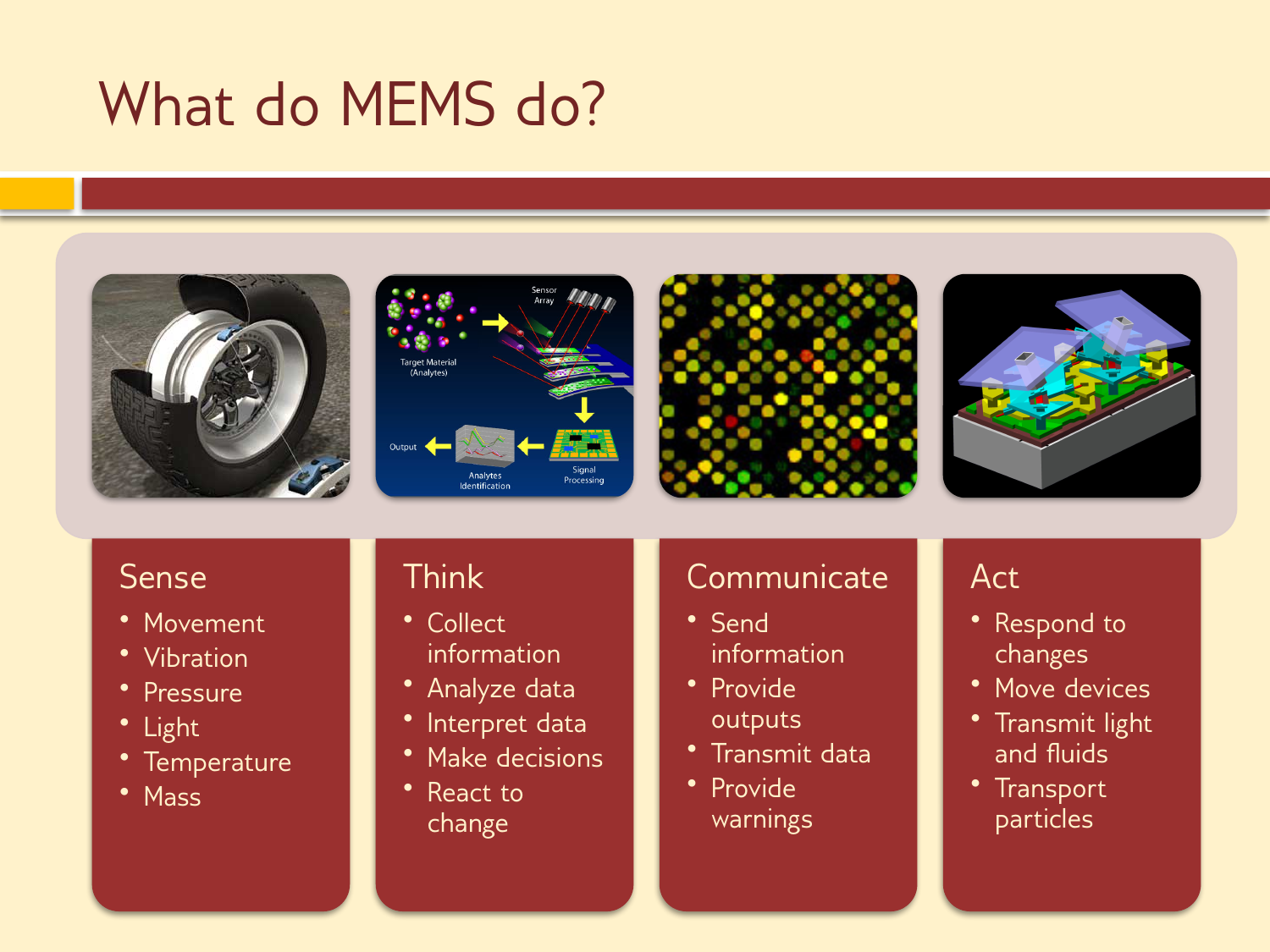

# What do MEMS do?
Sense
Movement
Vibration
Pressure
Light
Temperature
Mass

Think
Collect information
Analyze data
Interpret data
Make decisions
React to change
Communicate
Send information
Provide outputs
Transmit data
Provide warnings
Act
Respond to changes
Move devices
Transmit light and fluids
Transport particles